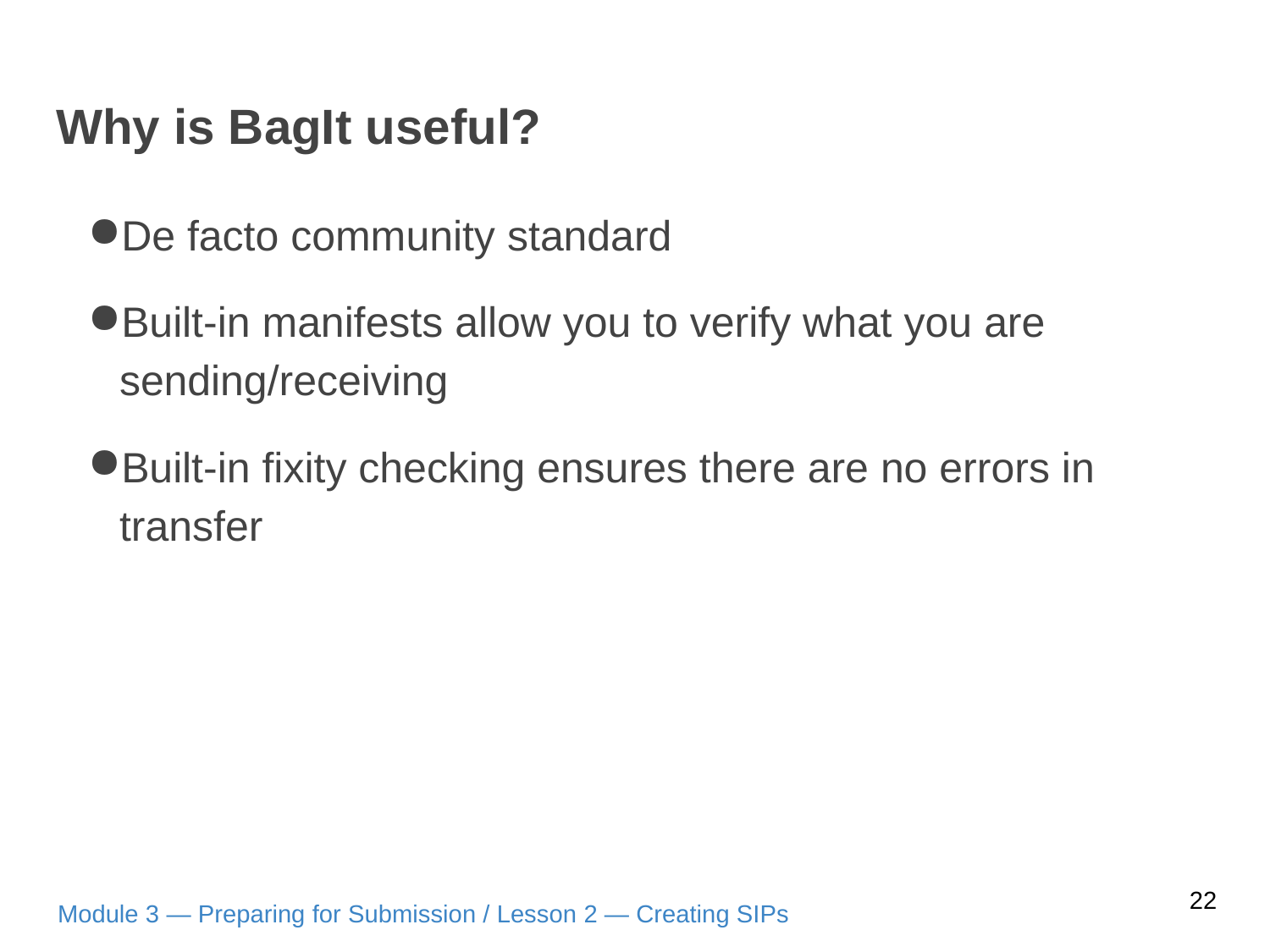

# Why is BagIt useful?
De facto community standard
Built-in manifests allow you to verify what you are sending/receiving
Built-in fixity checking ensures there are no errors in transfer

22
Module 3 — Preparing for Submission / Lesson 2 — Creating SIPs